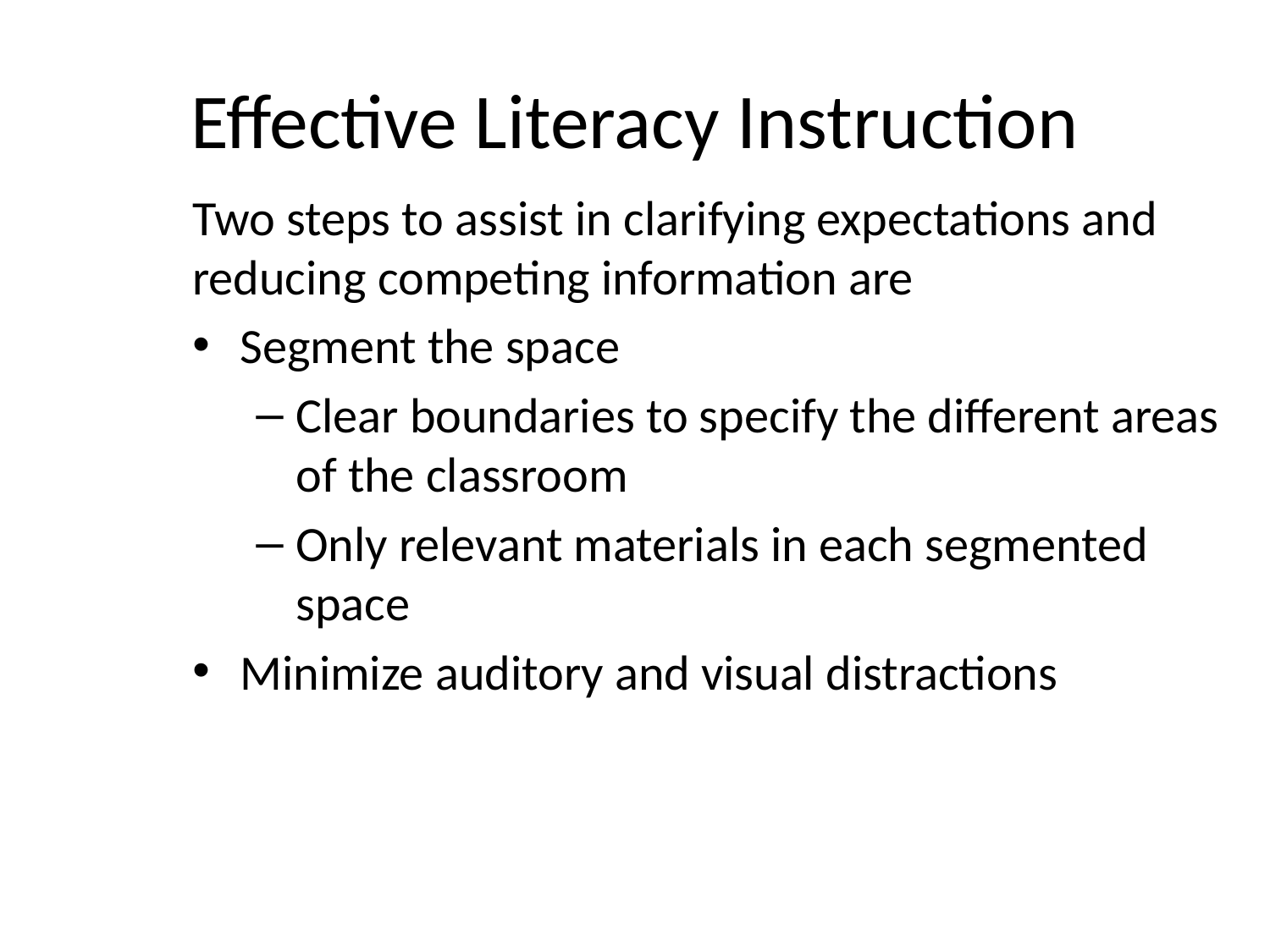

# Effective Literacy Instruction
Two steps to assist in clarifying expectations and reducing competing information are
Segment the space
Clear boundaries to specify the different areas of the classroom
Only relevant materials in each segmented space
Minimize auditory and visual distractions